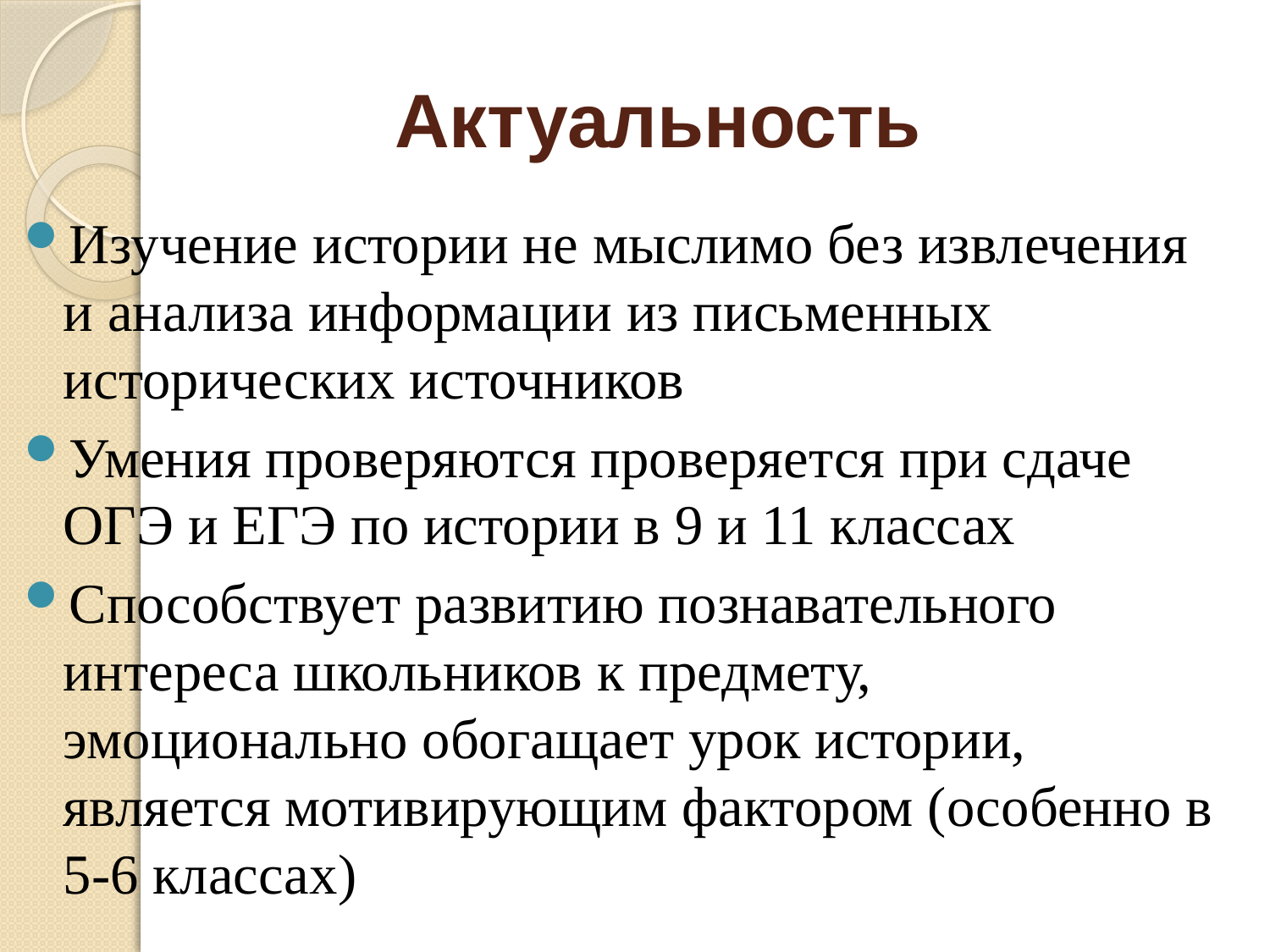

# Актуальность
Изучение истории не мыслимо без извлечения и анализа информации из письменных исторических источников
Умения проверяются проверяется при сдаче ОГЭ и ЕГЭ по истории в 9 и 11 классах
Способствует развитию познавательного интереса школьников к предмету, эмоционально обогащает урок истории, является мотивирующим фактором (особенно в 5-6 классах)